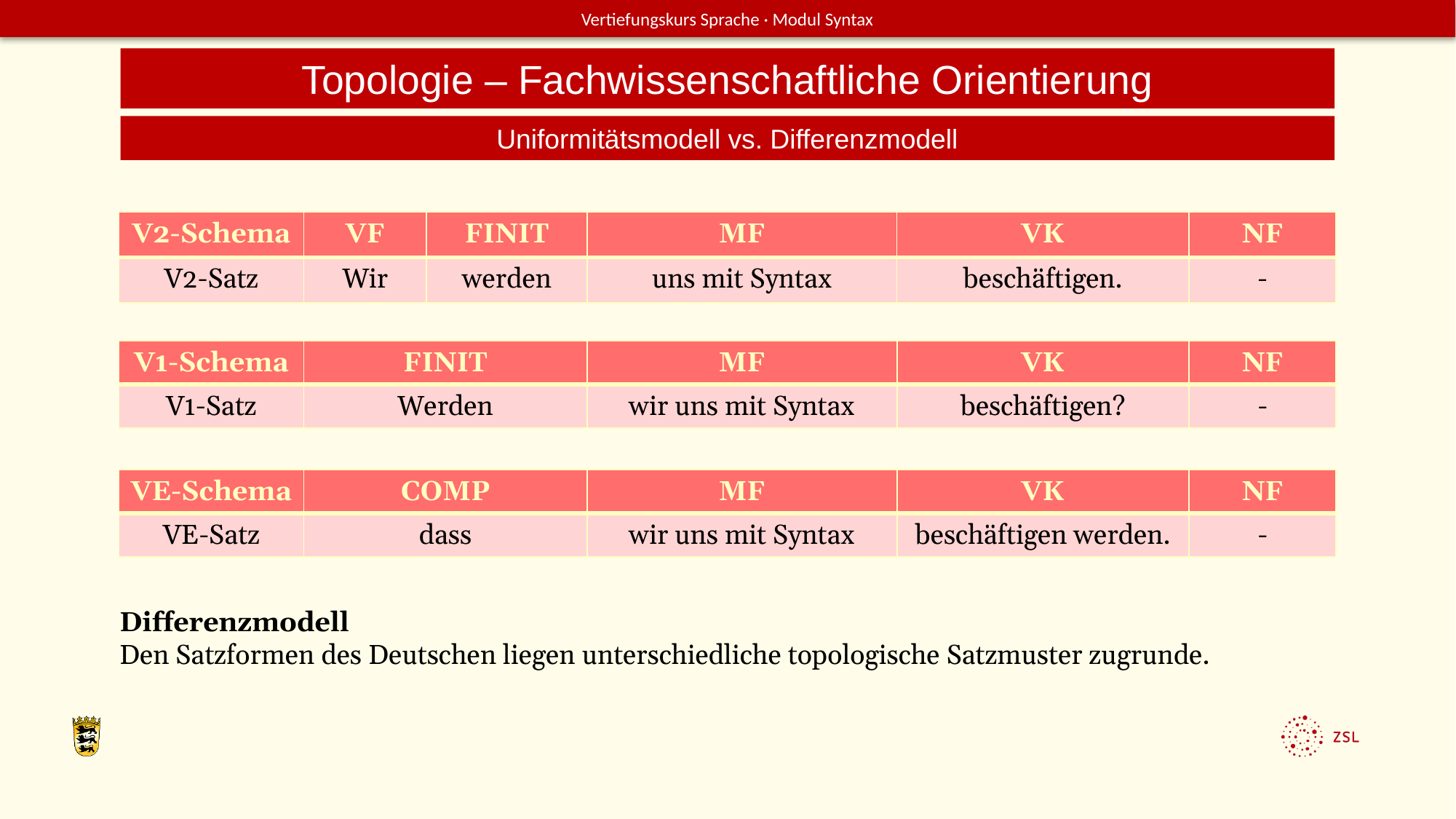

Topologie – Fachwissenschaftliche Orientierung
Uniformitätsmodell vs. Differenzmodell
| V2-Schema | VF | FINIT | MF | VK | NF |
| --- | --- | --- | --- | --- | --- |
| V2-Satz | Wir | werden | uns mit Syntax | beschäftigen. | - |
| V1-Schema | FINIT | MF | VK | NF |
| --- | --- | --- | --- | --- |
| V1-Satz | Werden | wir uns mit Syntax | beschäftigen? | - |
| VE-Schema | COMP | MF | VK | NF |
| --- | --- | --- | --- | --- |
| VE-Satz | dass | wir uns mit Syntax | beschäftigen werden. | - |
Differenzmodell
Den Satzformen des Deutschen liegen unterschiedliche topologische Satzmuster zugrunde.